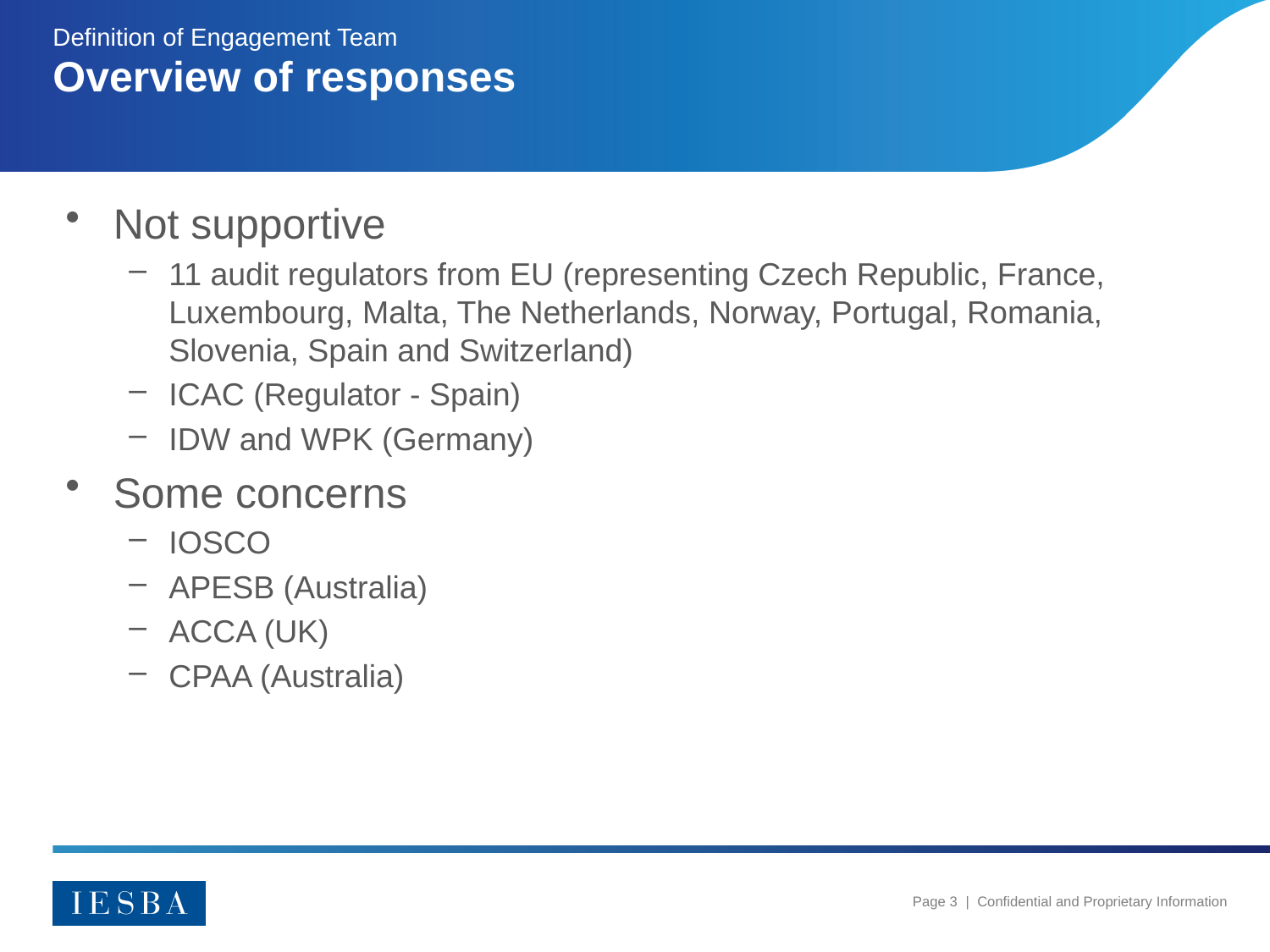

Definition of Engagement Team

# Overview of responses
Not supportive
11 audit regulators from EU (representing Czech Republic, France, Luxembourg, Malta, The Netherlands, Norway, Portugal, Romania, Slovenia, Spain and Switzerland)
ICAC (Regulator - Spain)
IDW and WPK (Germany)
Some concerns
IOSCO
APESB (Australia)
ACCA (UK)
CPAA (Australia)